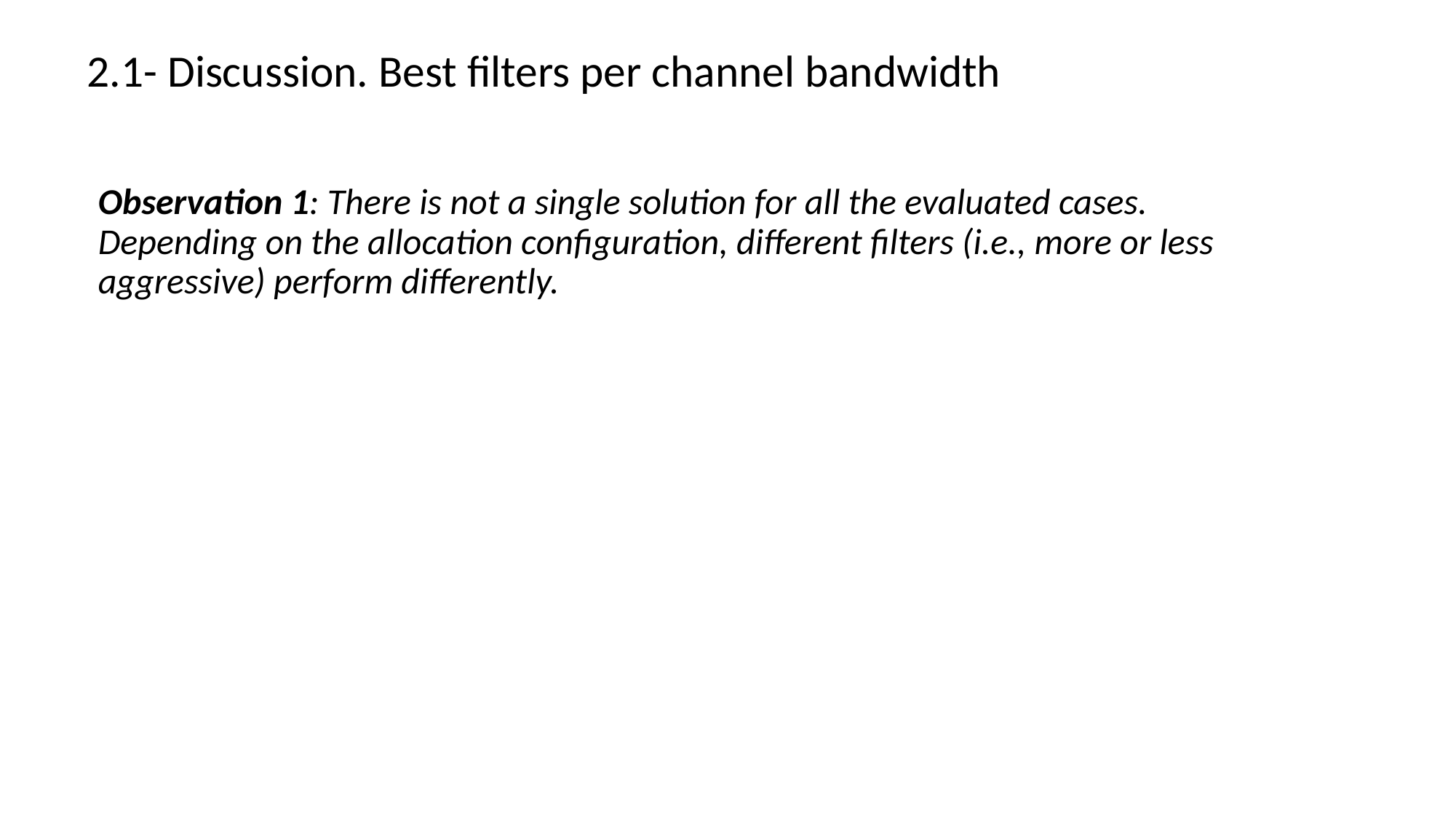

# 2.1- Discussion. Best filters per channel bandwidth
Observation 1: There is not a single solution for all the evaluated cases. Depending on the allocation configuration, different filters (i.e., more or less aggressive) perform differently.